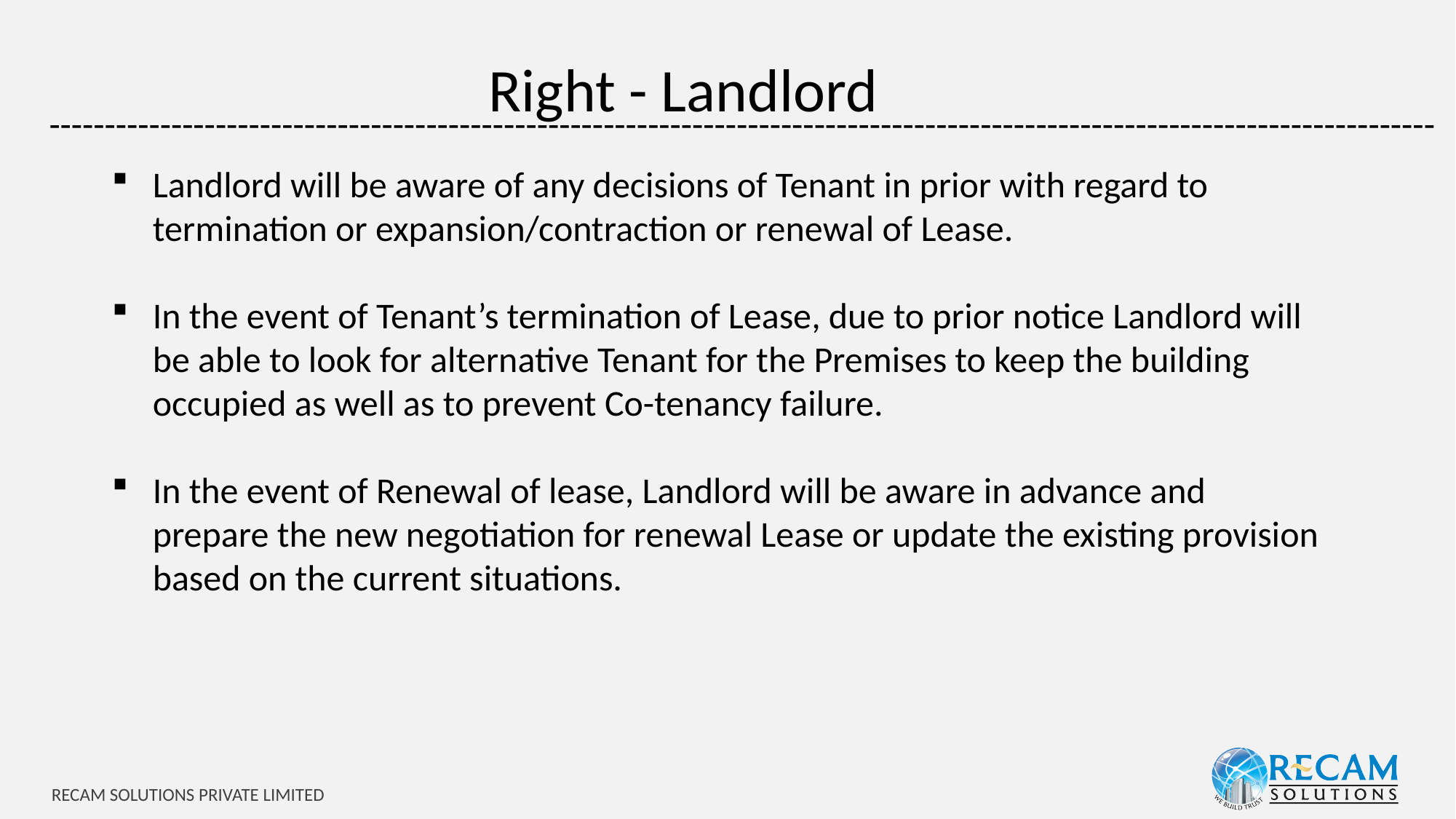

Right - Landlord
-----------------------------------------------------------------------------------------------------------------------------
Landlord will be aware of any decisions of Tenant in prior with regard to termination or expansion/contraction or renewal of Lease.

In the event of Tenant’s termination of Lease, due to prior notice Landlord will be able to look for alternative Tenant for the Premises to keep the building occupied as well as to prevent Co-tenancy failure.

In the event of Renewal of lease, Landlord will be aware in advance and prepare the new negotiation for renewal Lease or update the existing provision based on the current situations.
RECAM SOLUTIONS PRIVATE LIMITED